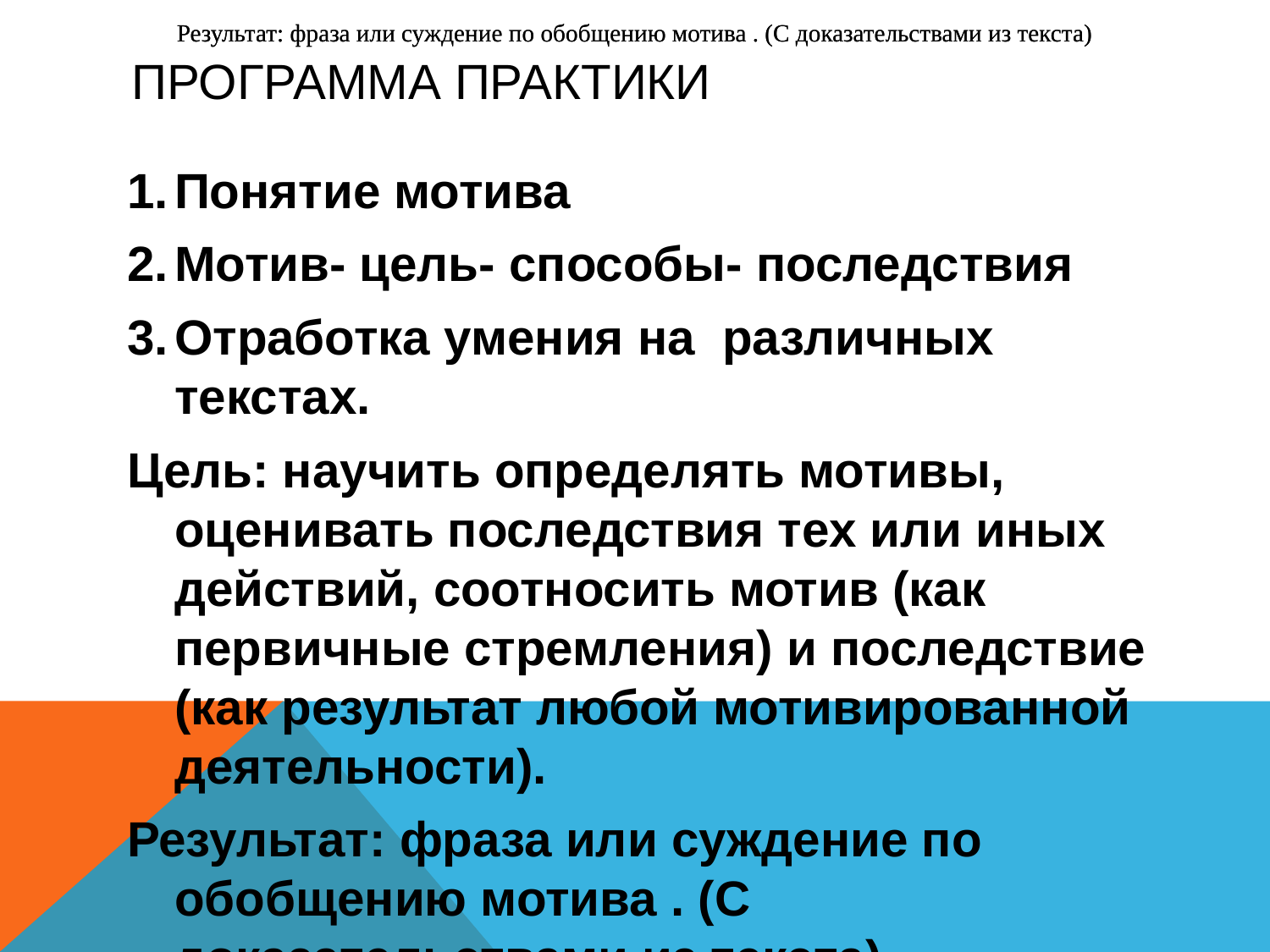

Результат: фраза или суждение по обобщению мотива . (С доказательствами из текста)
Результат: фраза или суждение по обобщению мотива . (С доказательствами из текста)
# Программа практики
Понятие мотива
Мотив- цель- способы- последствия
Отработка умения на  различных текстах.
Цель: научить определять мотивы, оценивать последствия тех или иных действий, соотносить мотив (как первичные стремления) и последствие (как результат любой мотивированной деятельности).
Результат: фраза или суждение по обобщению мотива . (С доказательствами из текста)